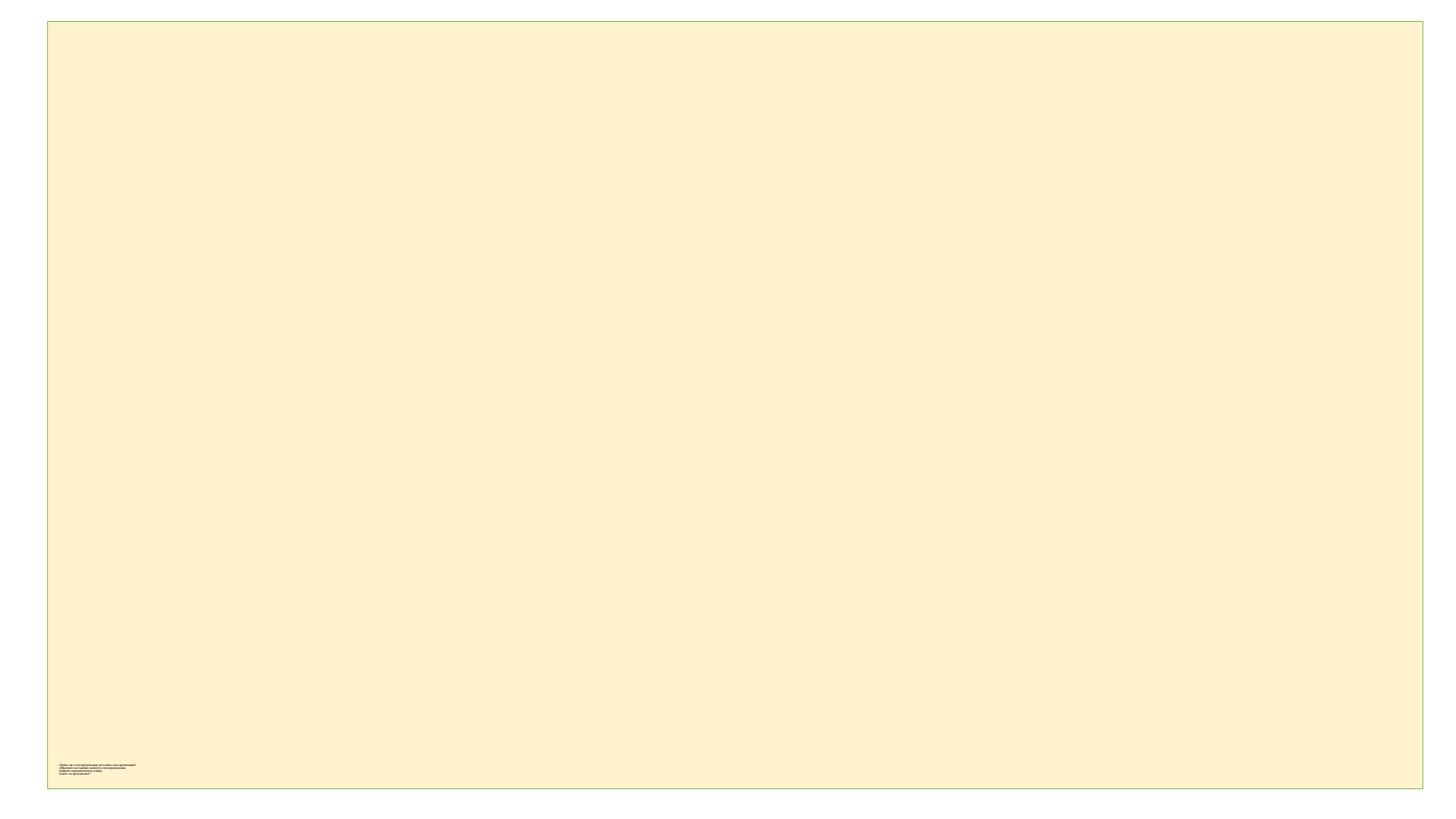

# - Нужно ли в этом предложении поставить знак препинания? - Объясните постановку запятой в этом предложении. - Найдите грамматическую основу. - Какое это предложение?